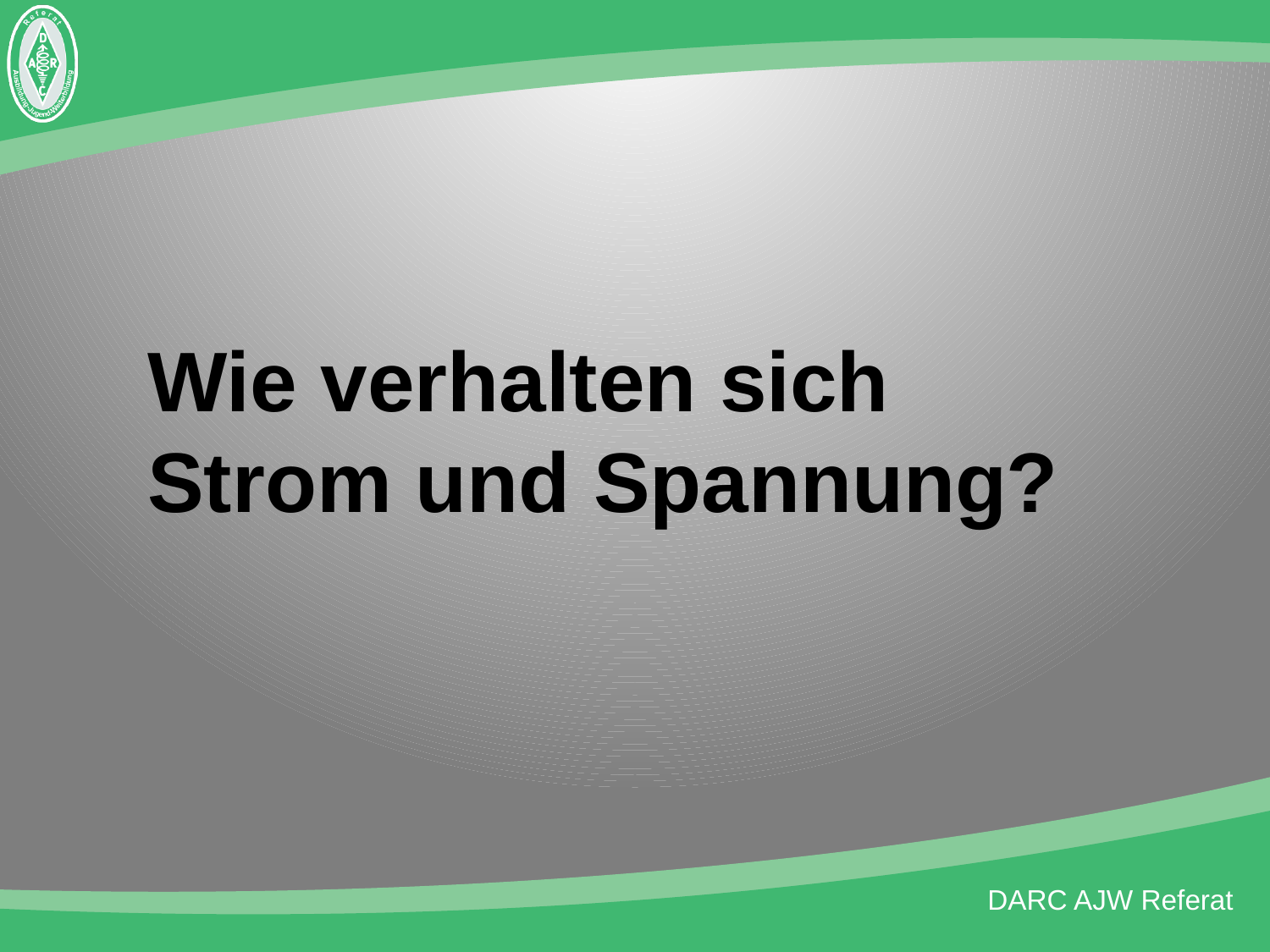

# Wie verhalten sich Strom und Spannung?